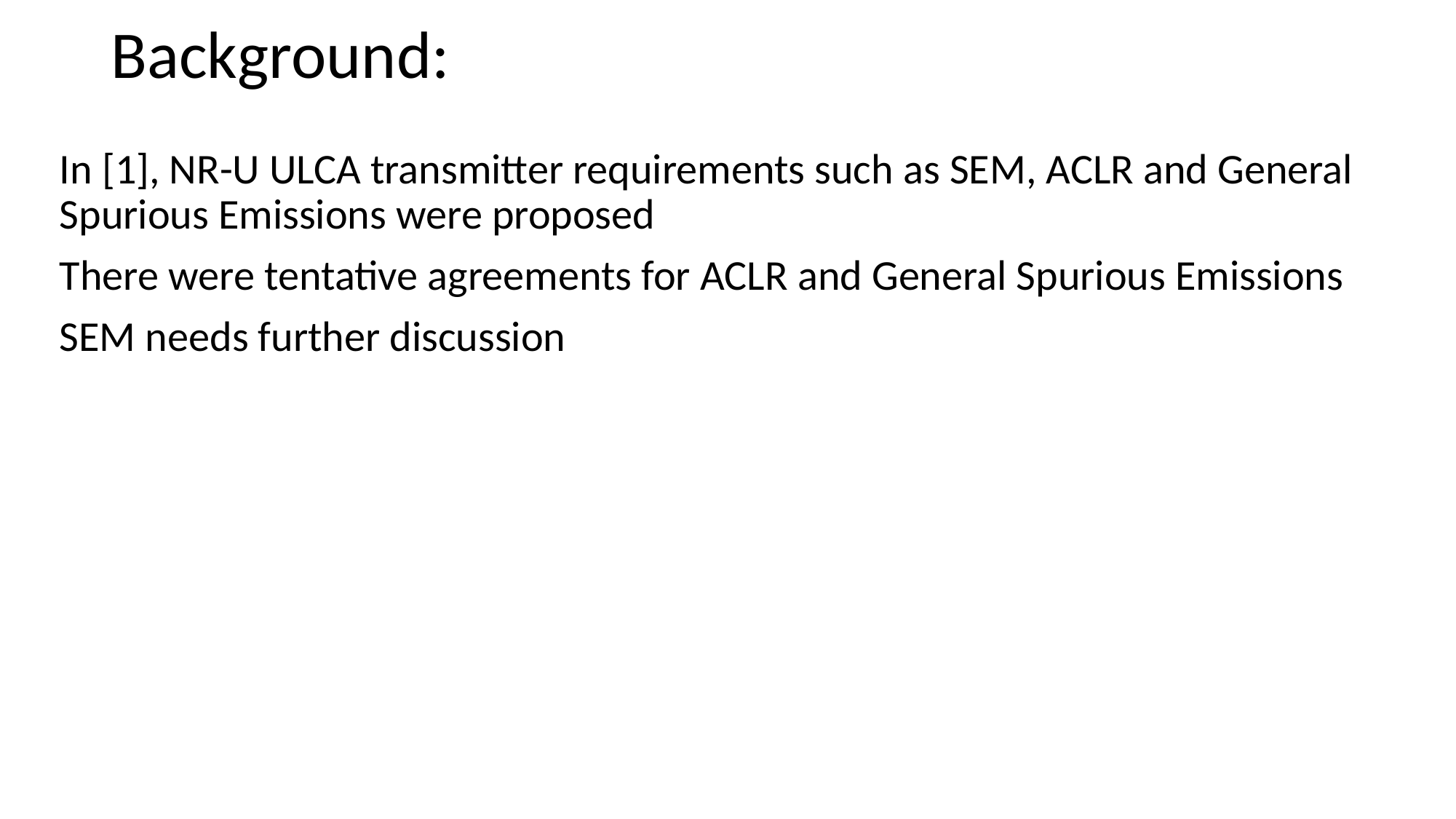

# Background:
In [1], NR-U ULCA transmitter requirements such as SEM, ACLR and General Spurious Emissions were proposed
There were tentative agreements for ACLR and General Spurious Emissions
SEM needs further discussion